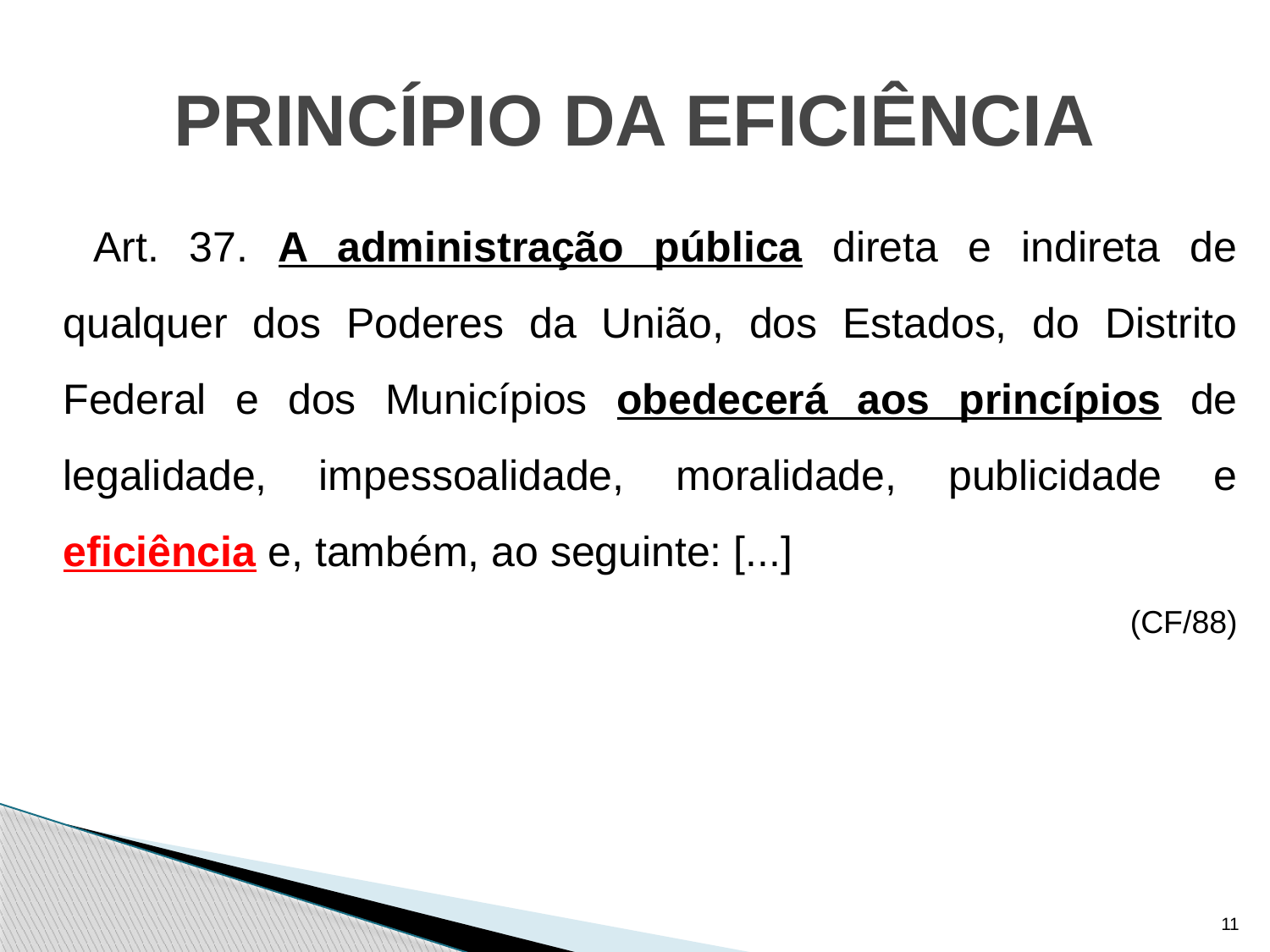

# PRINCÍPIO DA EFICIÊNCIA
	 Art. 37. A administração pública direta e indireta de qualquer dos Poderes da União, dos Estados, do Distrito Federal e dos Municípios obedecerá aos princípios de legalidade, impessoalidade, moralidade, publicidade e eficiência e, também, ao seguinte: [...]
(CF/88)
11